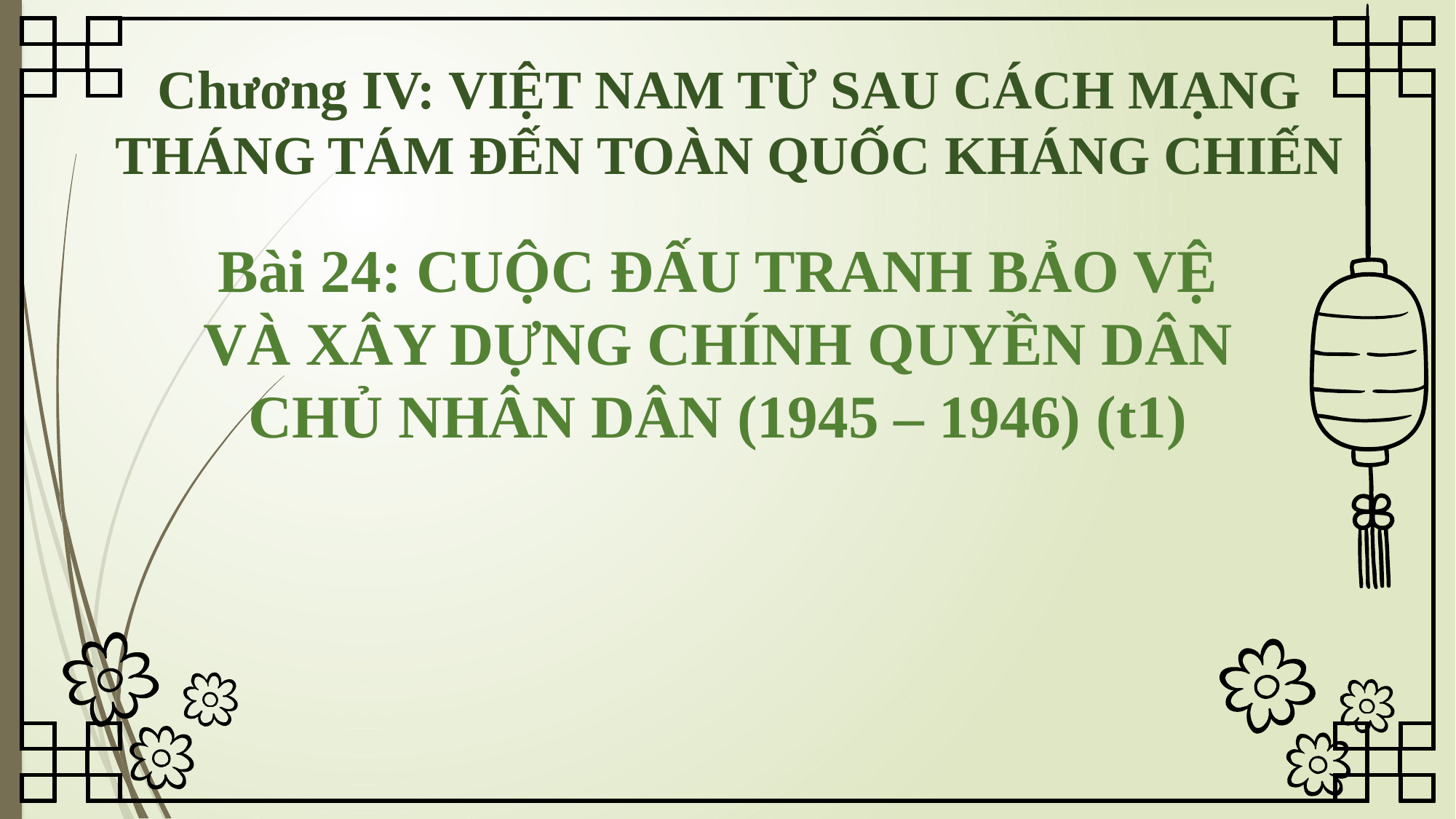

Chương IV: VIỆT NAM TỪ SAU CÁCH MẠNG THÁNG TÁM ĐẾN TOÀN QUỐC KHÁNG CHIẾN
Bài 24: CUỘC ĐẤU TRANH BẢO VỆ VÀ XÂY DỰNG CHÍNH QUYỀN DÂN CHỦ NHÂN DÂN (1945 – 1946) (t1)